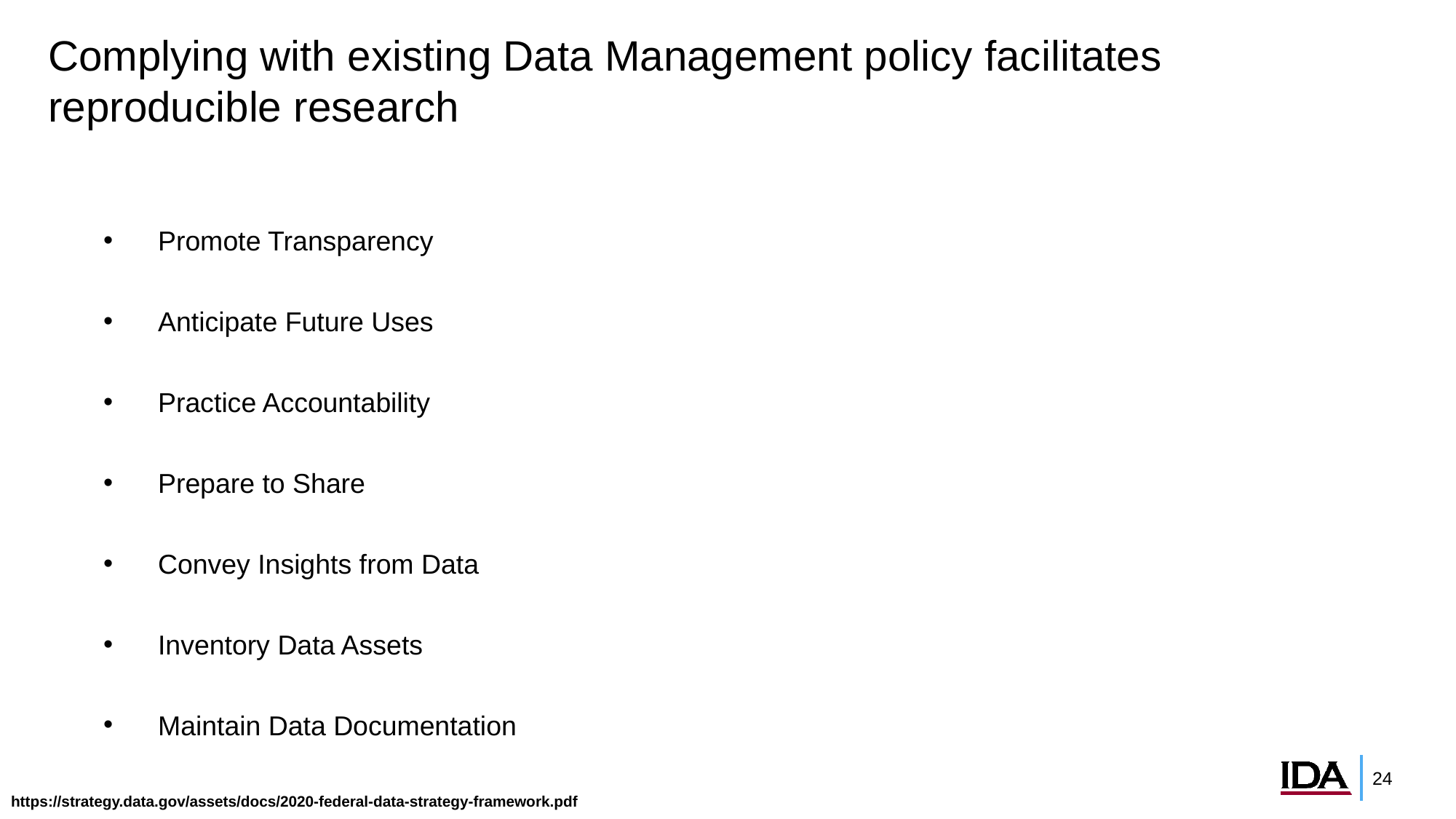

# Complying with existing Data Management policy facilitates reproducible research

Promote Transparency
Anticipate Future Uses
Practice Accountability
Prepare to Share
Convey Insights from Data
Inventory Data Assets
Maintain Data Documentation
https://strategy.data.gov/assets/docs/2020-federal-data-strategy-framework.pdf